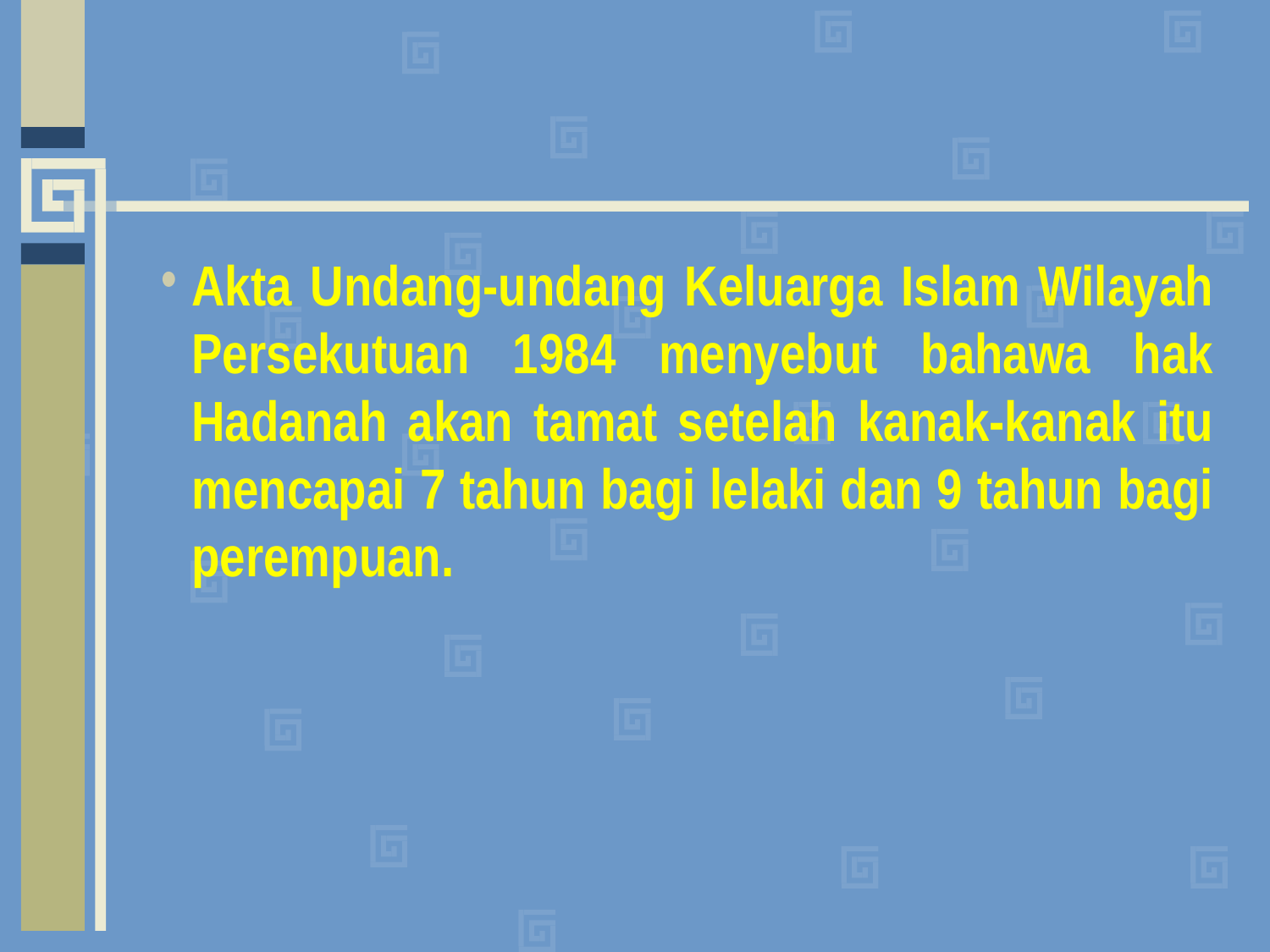

#
Akta Undang-undang Keluarga Islam Wilayah Persekutuan 1984 menyebut bahawa hak Hadanah akan tamat setelah kanak-kanak itu mencapai 7 tahun bagi lelaki dan 9 tahun bagi perempuan.